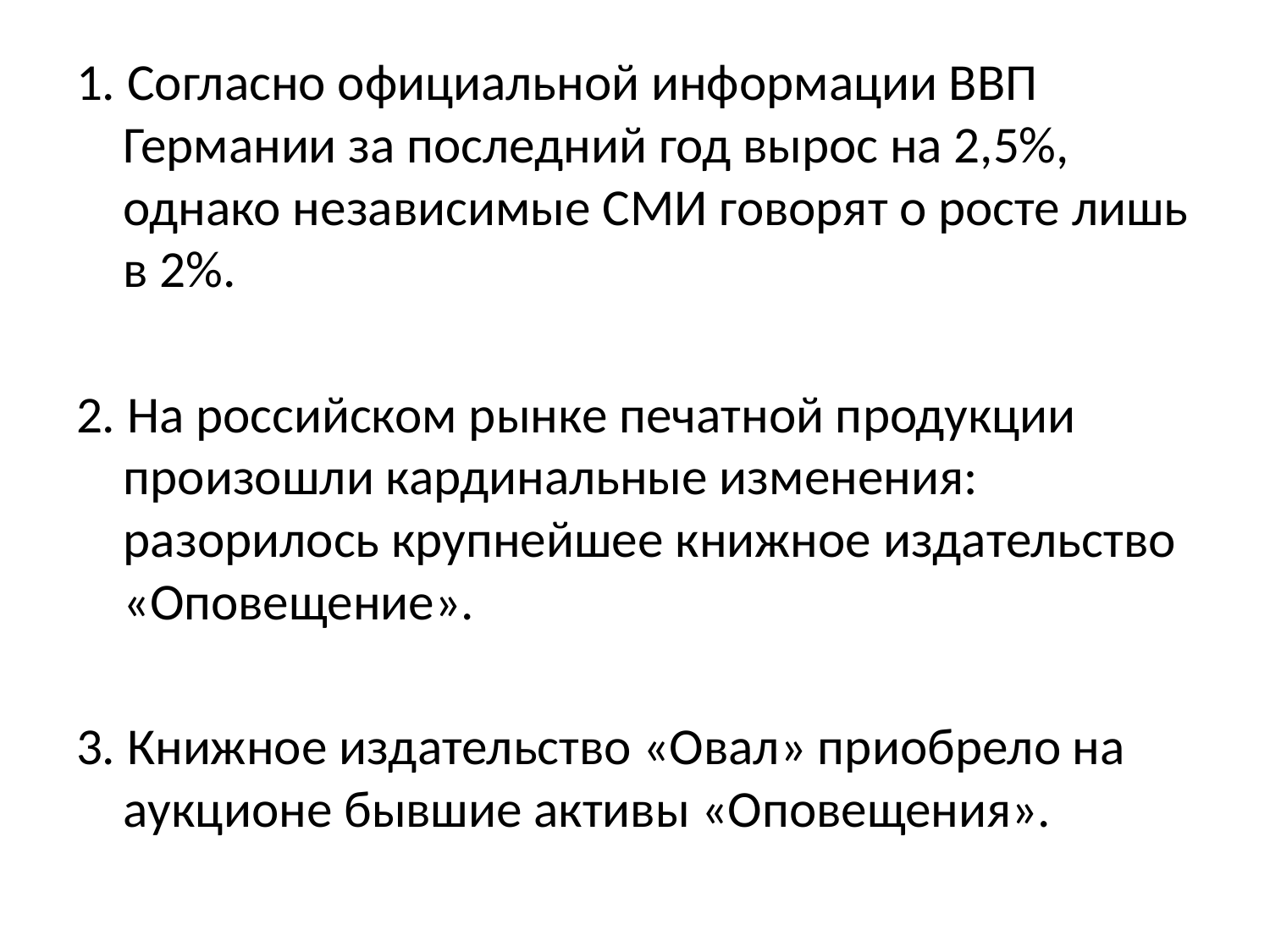

1. Согласно официальной информации ВВП Германии за последний год вырос на 2,5%, однако независимые СМИ говорят о росте лишь в 2%.

2. На российском рынке печатной продукции произошли кардинальные изменения: разорилось крупнейшее книжное издательство «Оповещение».

3. Книжное издательство «Овал» приобрело на аукционе бывшие активы «Оповещения».